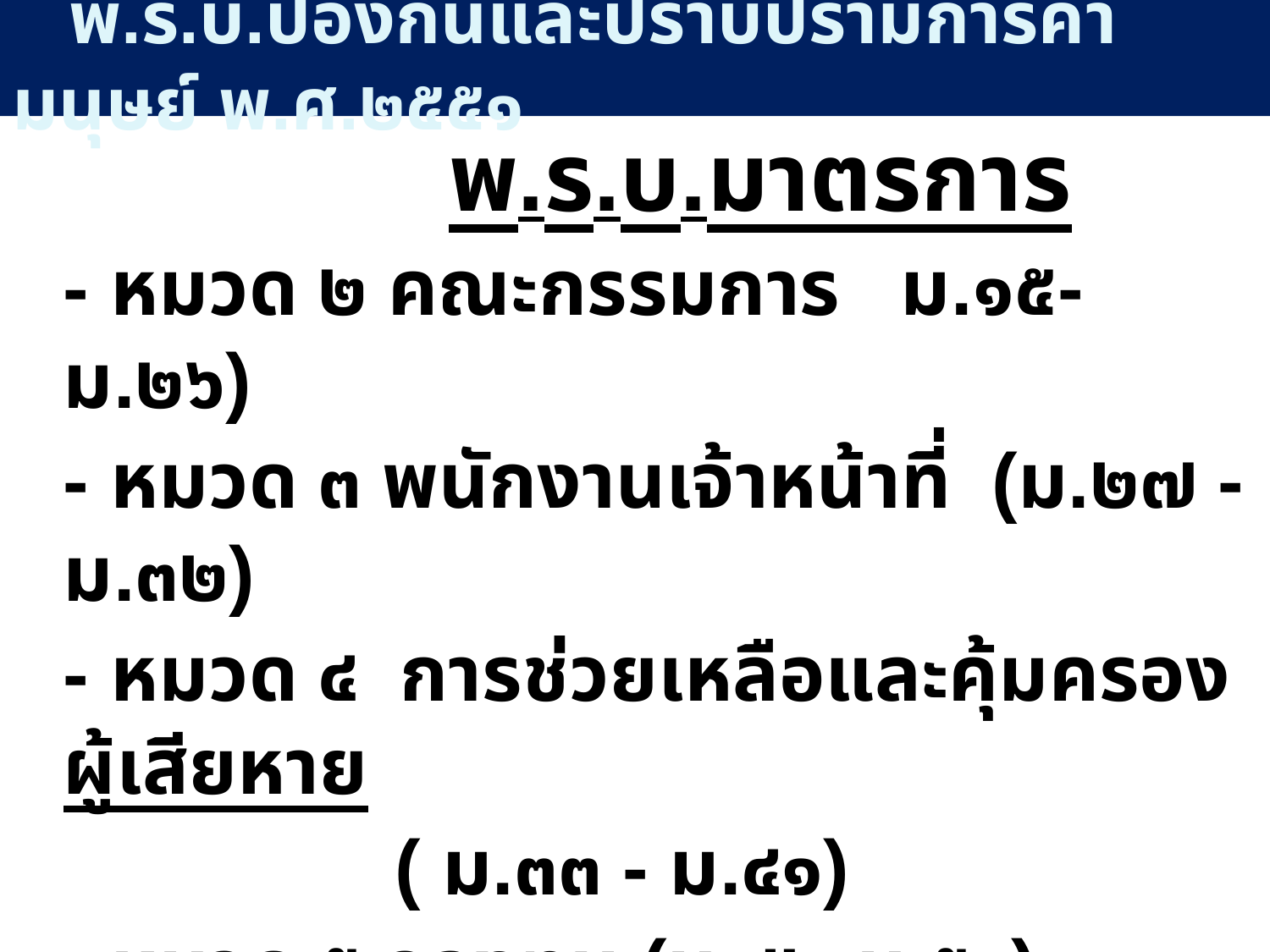

# พ.ร.บ.ป้องกันและปราบปรามการค้ามนุษย์ พ.ศ.๒๕๕๑
                 พ.ร.บ.มาตรการ
	- หมวด ๒ คณะกรรมการ   ม.๑๕-ม.๒๖)
	- หมวด ๓ พนักงานเจ้าหน้าที่  (ม.๒๗ -ม.๓๒)
	- หมวด ๔  การช่วยเหลือและคุ้มครองผู้เสียหาย
                 ( ม.๓๓ - ม.๔๑)
	- หมวด ๕ กองทุน (ม.๔๒-ม.๕๑)
   - บทเฉพาะกาล (ม.๕๗)